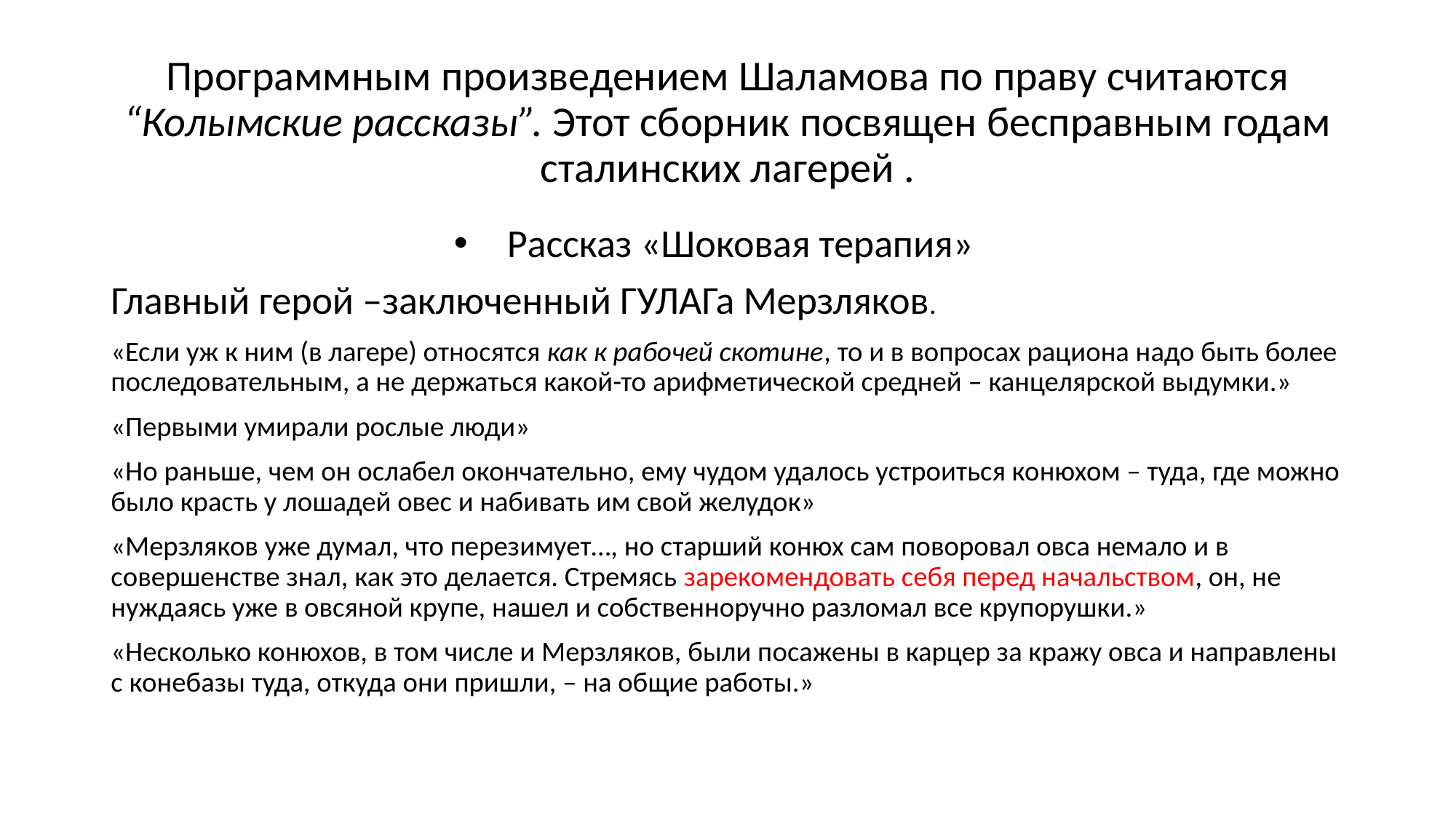

# Программным произведением Шаламова по праву считаются “Колымские рассказы”. Этот сборник посвящен бесправным годам сталинских лагерей .
Рассказ «Шоковая терапия»
Главный герой –заключенный ГУЛАГа Мерзляков.
«Если уж к ним (в лагере) относятся как к рабочей скотине, то и в вопросах рациона надо быть более последовательным, а не держаться какой-то арифметической средней – канцелярской выдумки.»
«Первыми умирали рослые люди»
«Но раньше, чем он ослабел окончательно, ему чудом удалось устроиться конюхом – туда, где можно было красть у лошадей овес и набивать им свой желудок»
«Мерзляков уже думал, что перезимует…, но старший конюх сам поворовал овса немало и в совершенстве знал, как это делается. Стремясь зарекомендовать себя перед начальством, он, не нуждаясь уже в овсяной крупе, нашел и собственноручно разломал все крупорушки.»
«Несколько конюхов, в том числе и Мерзляков, были посажены в карцер за кражу овса и направлены с конебазы туда, откуда они пришли, – на общие работы.»